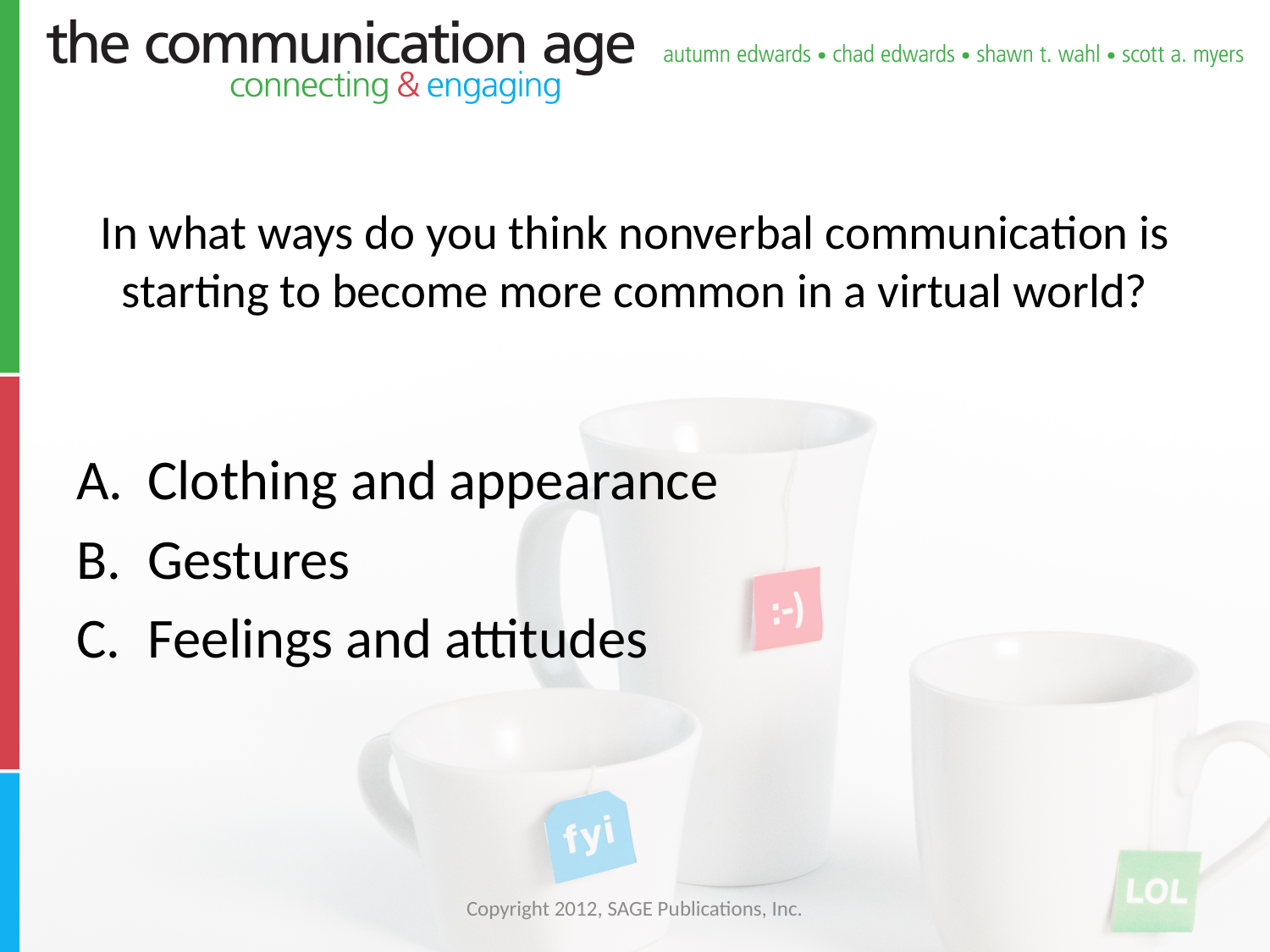

# In what ways do you think nonverbal communication is starting to become more common in a virtual world?
Clothing and appearance
Gestures
Feelings and attitudes
Copyright 2012, SAGE Publications, Inc.